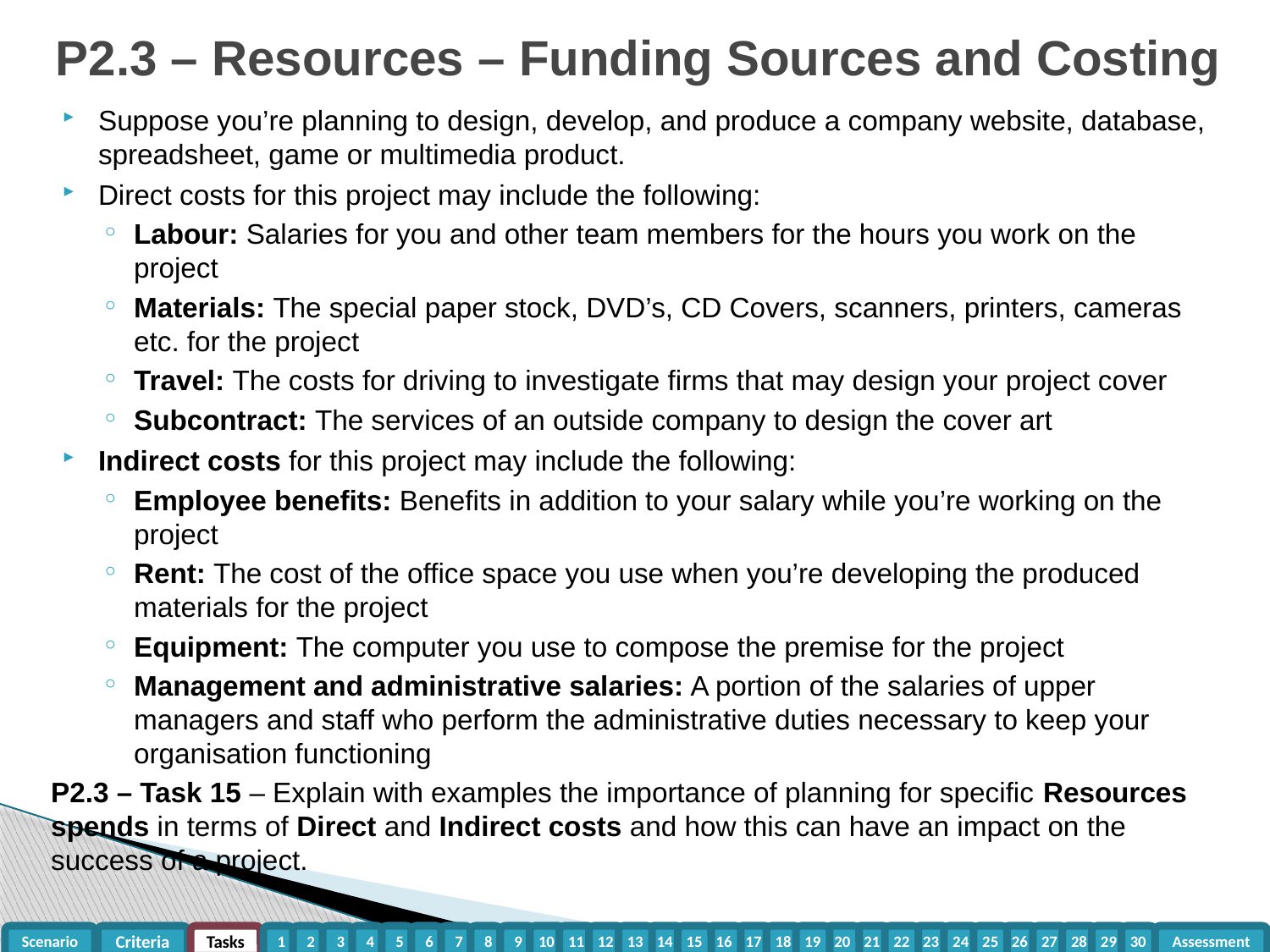

P2.3 – Resources – Funding Sources and Costing
Suppose you’re planning to design, develop, and produce a company website, database, spreadsheet, game or multimedia product.
Direct costs for this project may include the following:
Labour: Salaries for you and other team members for the hours you work on the project
Materials: The special paper stock, DVD’s, CD Covers, scanners, printers, cameras etc. for the project
Travel: The costs for driving to investigate firms that may design your project cover
Subcontract: The services of an outside company to design the cover art
Indirect costs for this project may include the following:
Employee benefits: Benefits in addition to your salary while you’re working on the project
Rent: The cost of the office space you use when you’re developing the produced materials for the project
Equipment: The computer you use to compose the premise for the project
Management and administrative salaries: A portion of the salaries of upper managers and staff who perform the administrative duties necessary to keep your organisation functioning
P2.3 – Task 15 – Explain with examples the importance of planning for specific Resources spends in terms of Direct and Indirect costs and how this can have an impact on the success of a project.